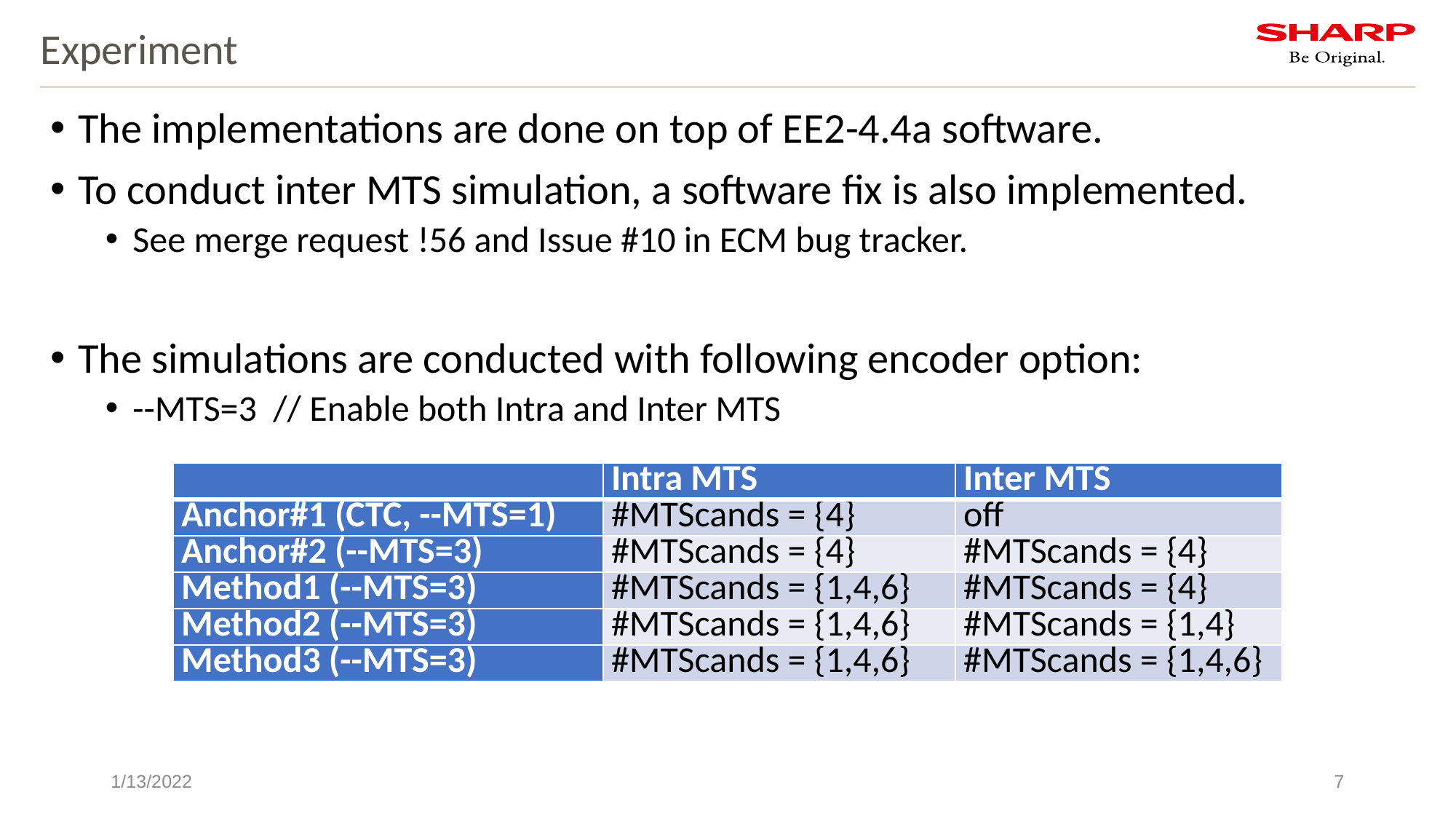

# Experiment
The implementations are done on top of EE2-4.4a software.
To conduct inter MTS simulation, a software fix is also implemented.
See merge request !56 and Issue #10 in ECM bug tracker.

The simulations are conducted with following encoder option:
--MTS=3  // Enable both Intra and Inter MTS

|  | Intra MTS | Inter MTS |
| --- | --- | --- |
| Anchor#1 (CTC, --MTS=1) | #MTScands = {4} | off |
| Anchor#2 (--MTS=3) | #MTScands = {4} | #MTScands = {4} |
| Method1 (--MTS=3) | #MTScands = {1,4,6} | #MTScands = {4} |
| Method2 (--MTS=3) | #MTScands = {1,4,6} | #MTScands = {1,4} |
| Method3 (--MTS=3) | #MTScands = {1,4,6} | #MTScands = {1,4,6} |
1/13/2022
7